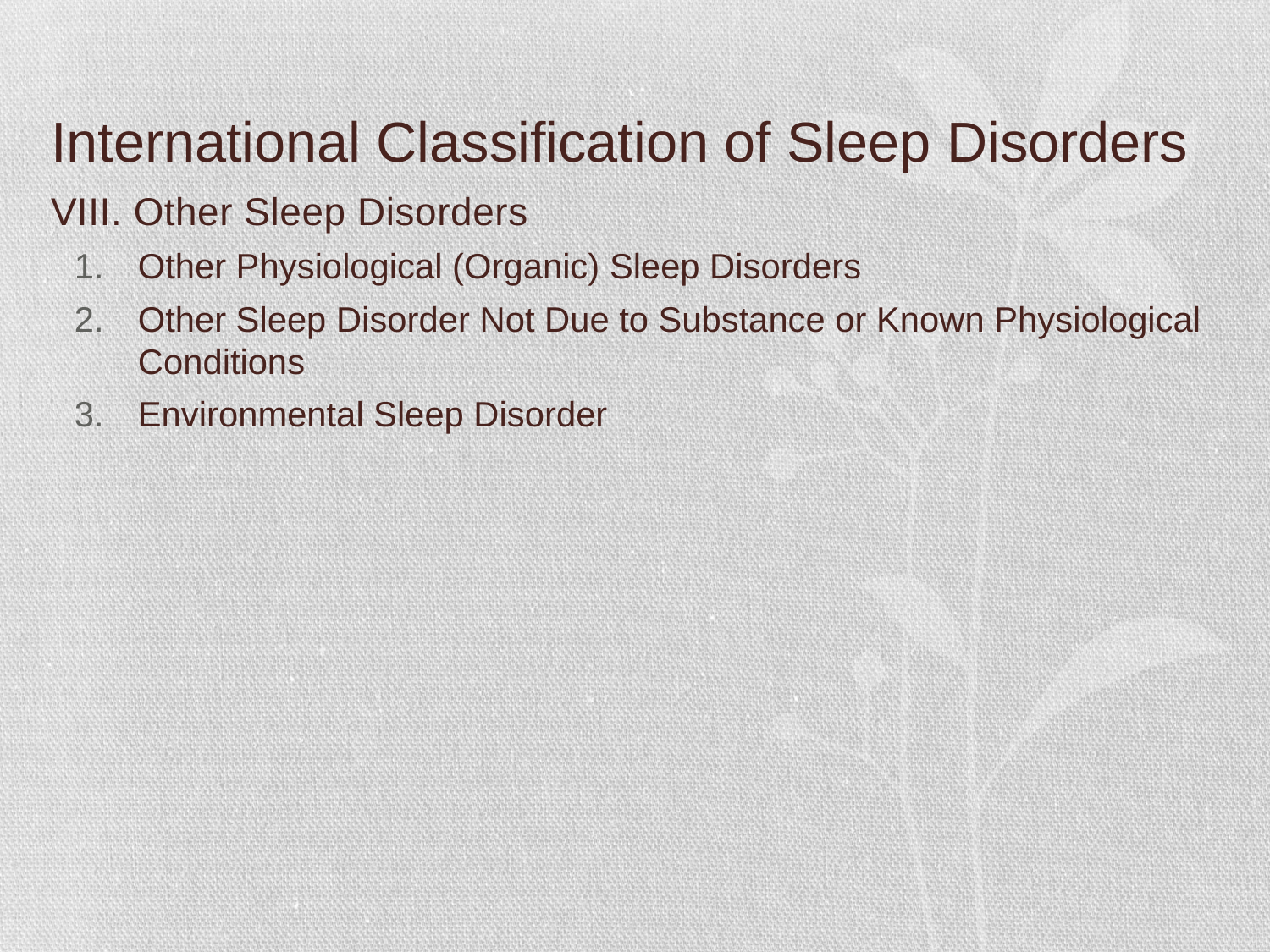

# International Classification of Sleep Disorders
VIII. Other Sleep Disorders
Other Physiological (Organic) Sleep Disorders
Other Sleep Disorder Not Due to Substance or Known Physiological Conditions
Environmental Sleep Disorder